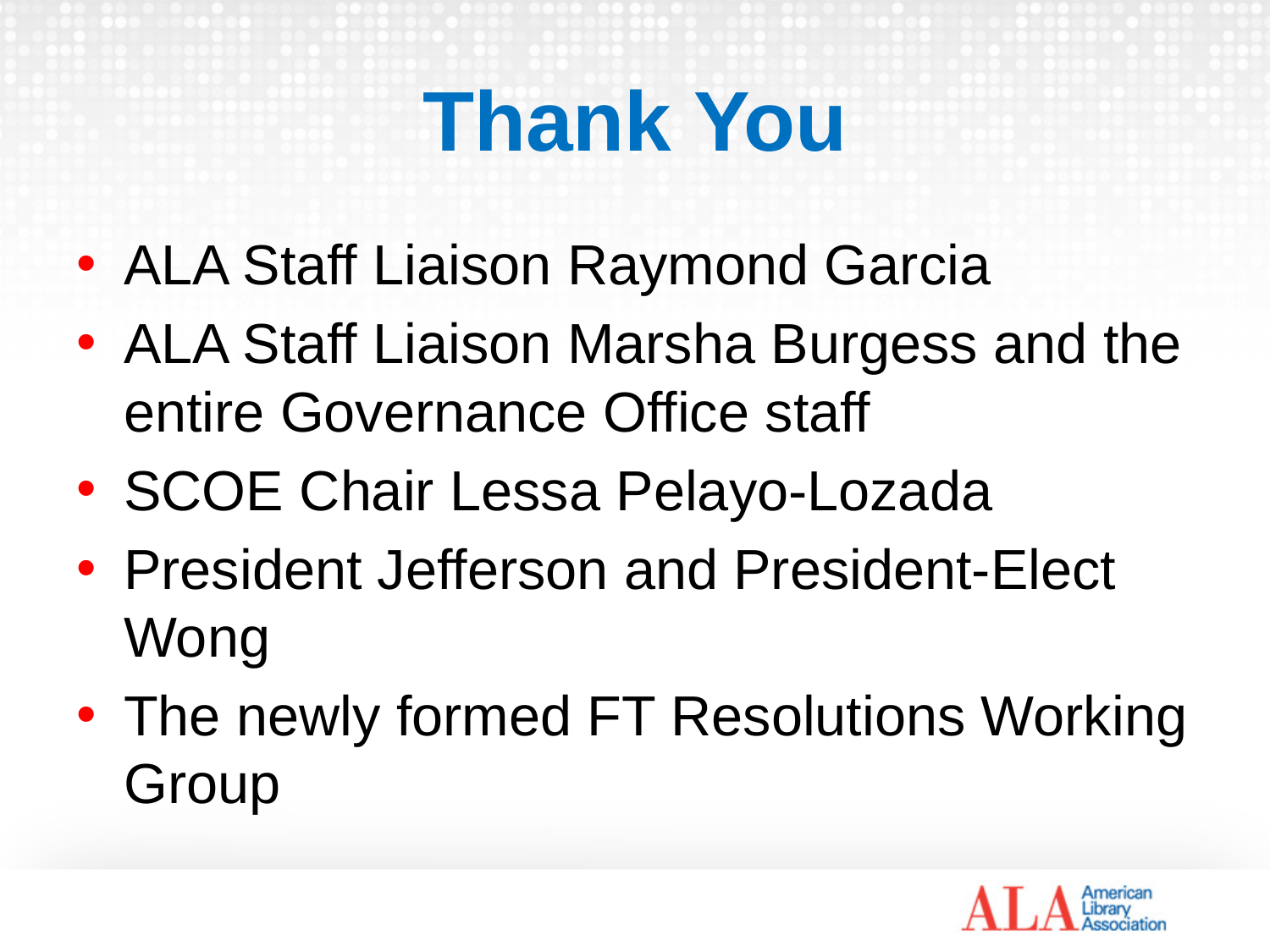

# Thank You
ALA Staff Liaison Raymond Garcia
ALA Staff Liaison Marsha Burgess and the entire Governance Office staff
SCOE Chair Lessa Pelayo-Lozada
President Jefferson and President-Elect Wong
The newly formed FT Resolutions Working Group